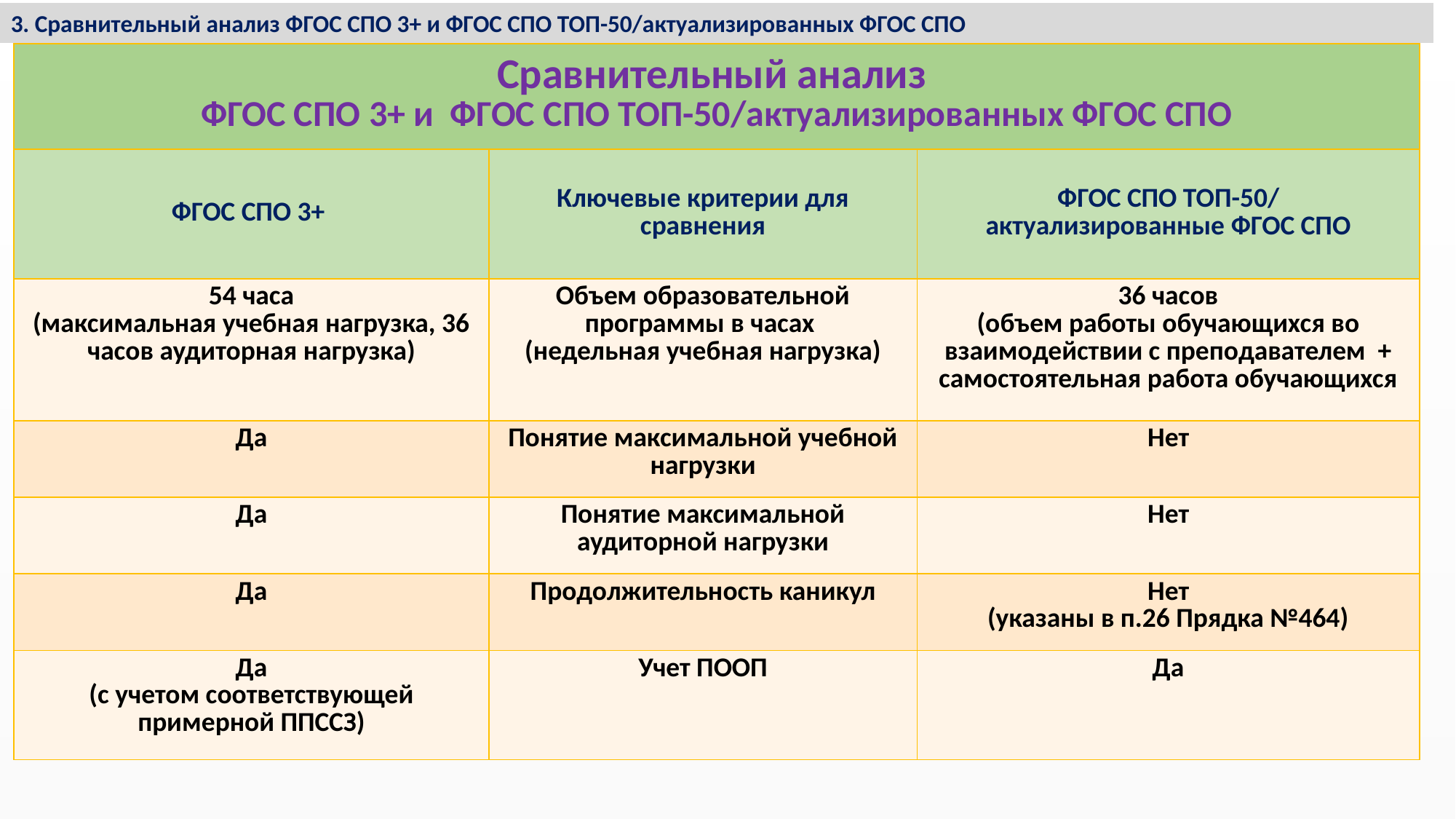

3. Сравнительный анализ ФГОС СПО 3+ и ФГОС СПО ТОП-50/актуализированных ФГОС СПО
| Сравнительный анализ ФГОС СПО 3+ и ФГОС СПО ТОП-50/актуализированных ФГОС СПО |  |  |
| --- | --- | --- |
| ФГОС СПО 3+ | Ключевые критерии для сравнения | ФГОС СПО ТОП-50/ актуализированные ФГОС СПО |
| 54 часа (максимальная учебная нагрузка, 36 часов аудиторная нагрузка) | Объем образовательной программы в часах (недельная учебная нагрузка) | 36 часов (объем работы обучающихся во взаимодействии с преподавателем + самостоятельная работа обучающихся |
| Да | Понятие максимальной учебной нагрузки | Нет |
| Да | Понятие максимальной аудиторной нагрузки | Нет |
| Да | Продолжительность каникул | Нет (указаны в п.26 Прядка №464) |
| Да (с учетом соответствующей примерной ППССЗ) | Учет ПООП | Да |